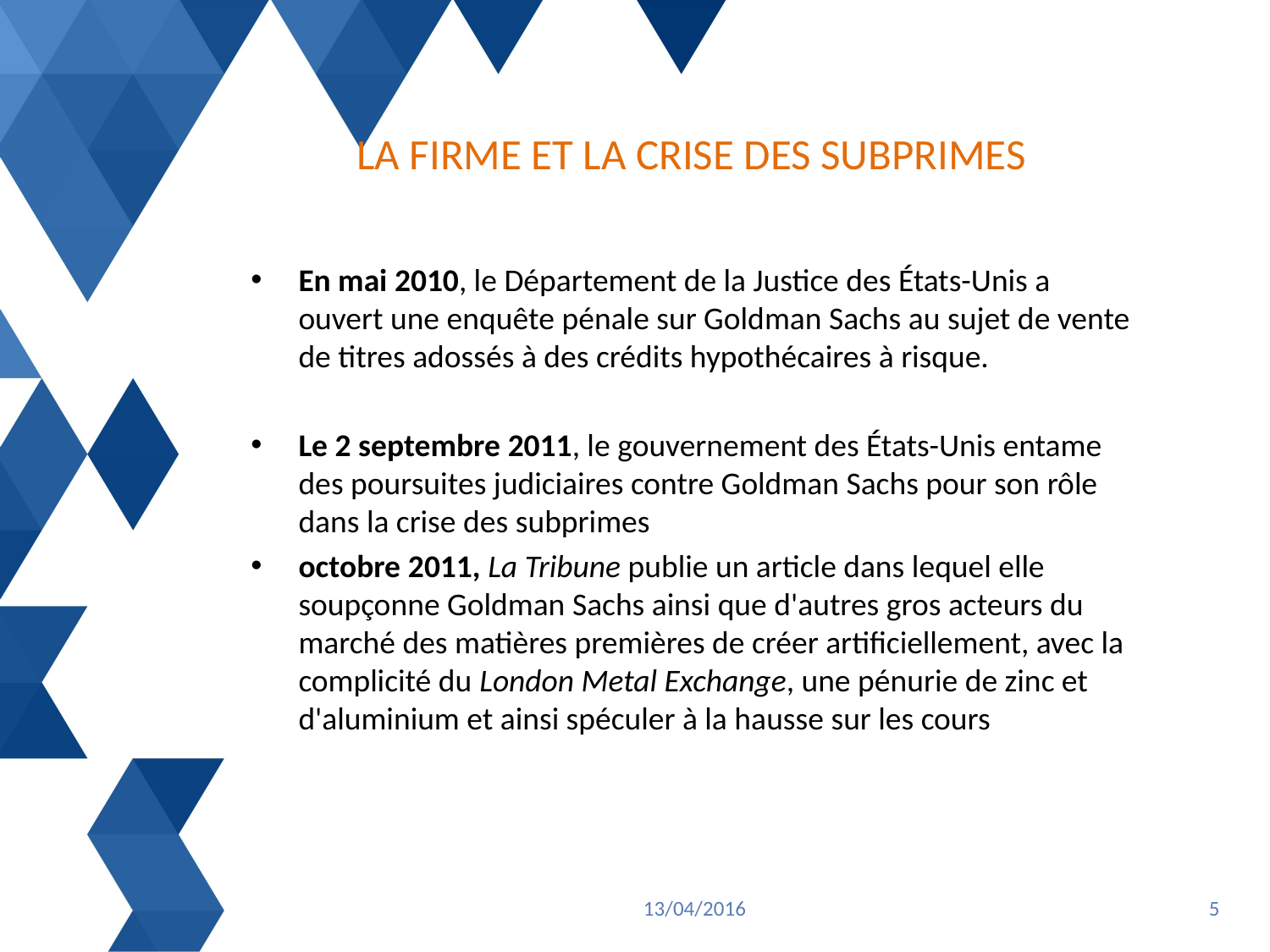

# La Firme et la crise des subprimes
En mai 2010, le Département de la Justice des États-Unis a ouvert une enquête pénale sur Goldman Sachs au sujet de vente de titres adossés à des crédits hypothécaires à risque.

Le 2 septembre 2011, le gouvernement des États-Unis entame des poursuites judiciaires contre Goldman Sachs pour son rôle dans la crise des subprimes
octobre 2011, La Tribune publie un article dans lequel elle soupçonne Goldman Sachs ainsi que d'autres gros acteurs du marché des matières premières de créer artificiellement, avec la complicité du London Metal Exchange, une pénurie de zinc et d'aluminium et ainsi spéculer à la hausse sur les cours

13/04/2016
5